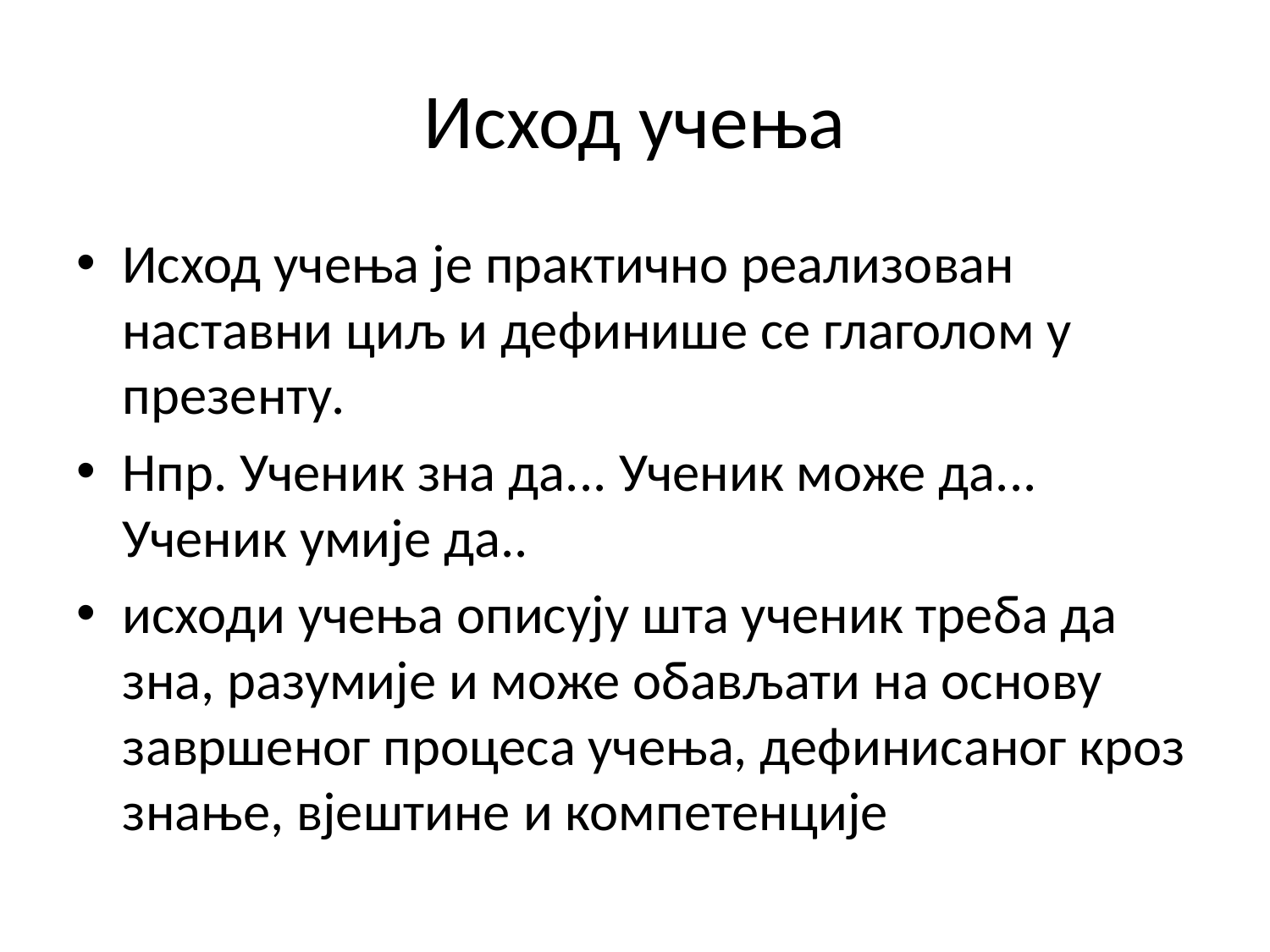

# Исход учења
Исход учења је практично реализован наставни циљ и дефинише се глаголом у презенту.
Нпр. Ученик зна да... Ученик може да... Ученик умије да..
исходи учења описују шта ученик треба да зна, разумије и може обављати на основу завршеног процеса учења, дефинисаног кроз знање, вјештине и компетенције